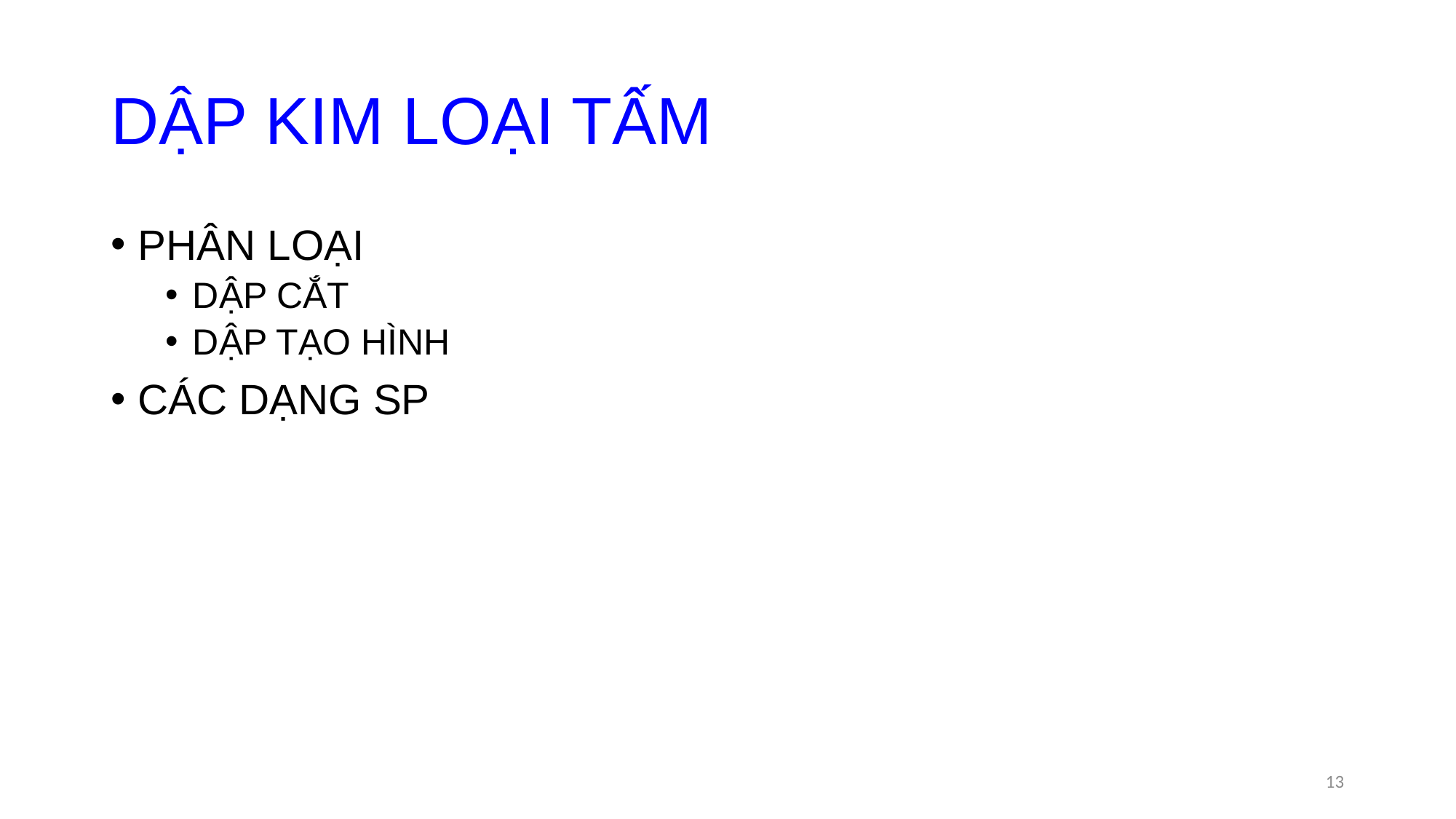

# DẬP KIM LOẠI TẤM
PHÂN LOẠI
DẬP CẮT
DẬP TẠO HÌNH
CÁC DẠNG SP

13